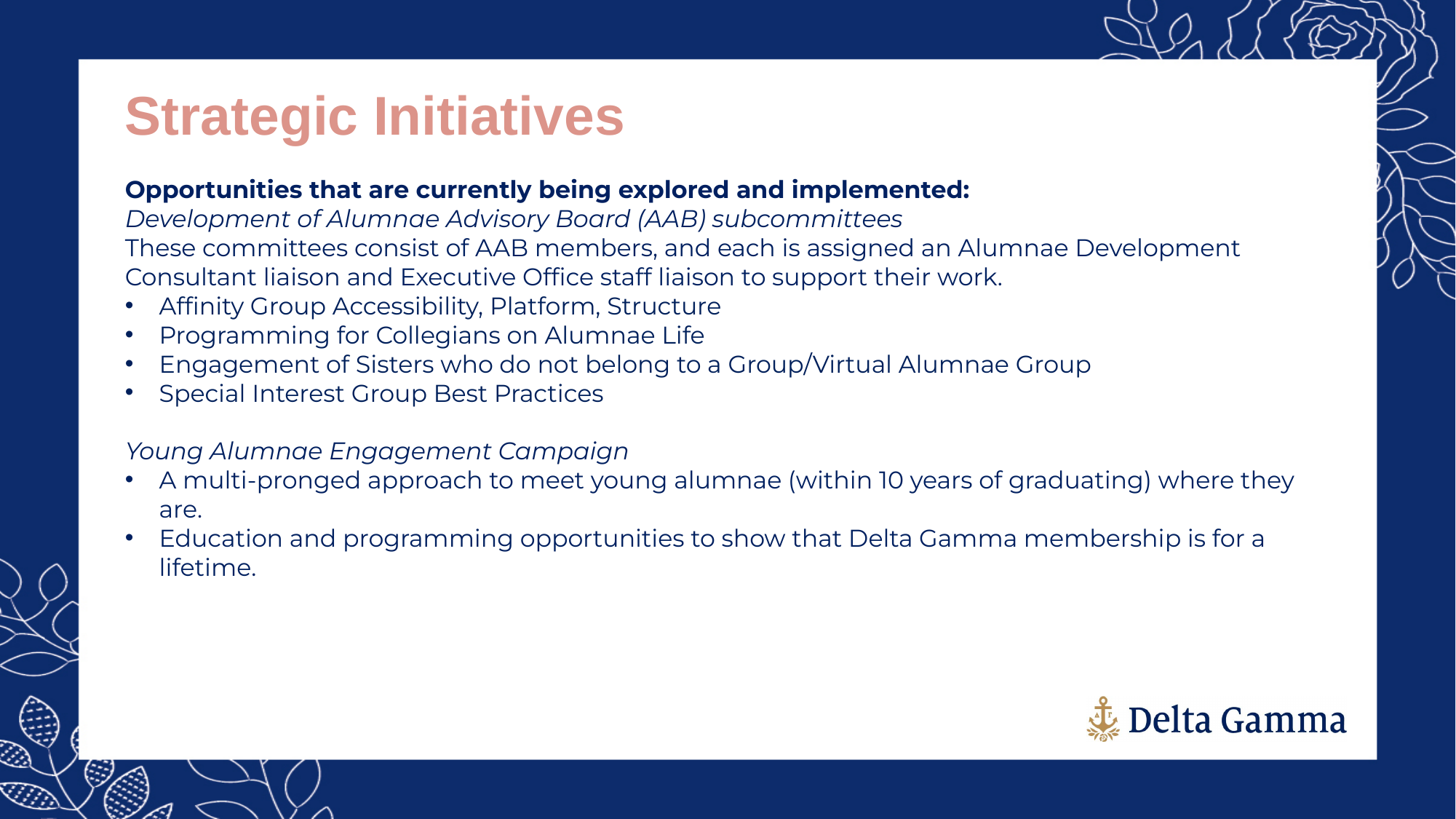

Strategic Initiatives
Opportunities that are currently being explored and implemented:
Development of Alumnae Advisory Board (AAB) subcommittees
These committees consist of AAB members, and each is assigned an Alumnae Development Consultant liaison and Executive Office staff liaison to support their work.
Affinity Group Accessibility, Platform, Structure
Programming for Collegians on Alumnae Life
Engagement of Sisters who do not belong to a Group/Virtual Alumnae Group
Special Interest Group Best Practices
Young Alumnae Engagement Campaign
A multi-pronged approach to meet young alumnae (within 10 years of graduating) where they are.
Education and programming opportunities to show that Delta Gamma membership is for a lifetime.